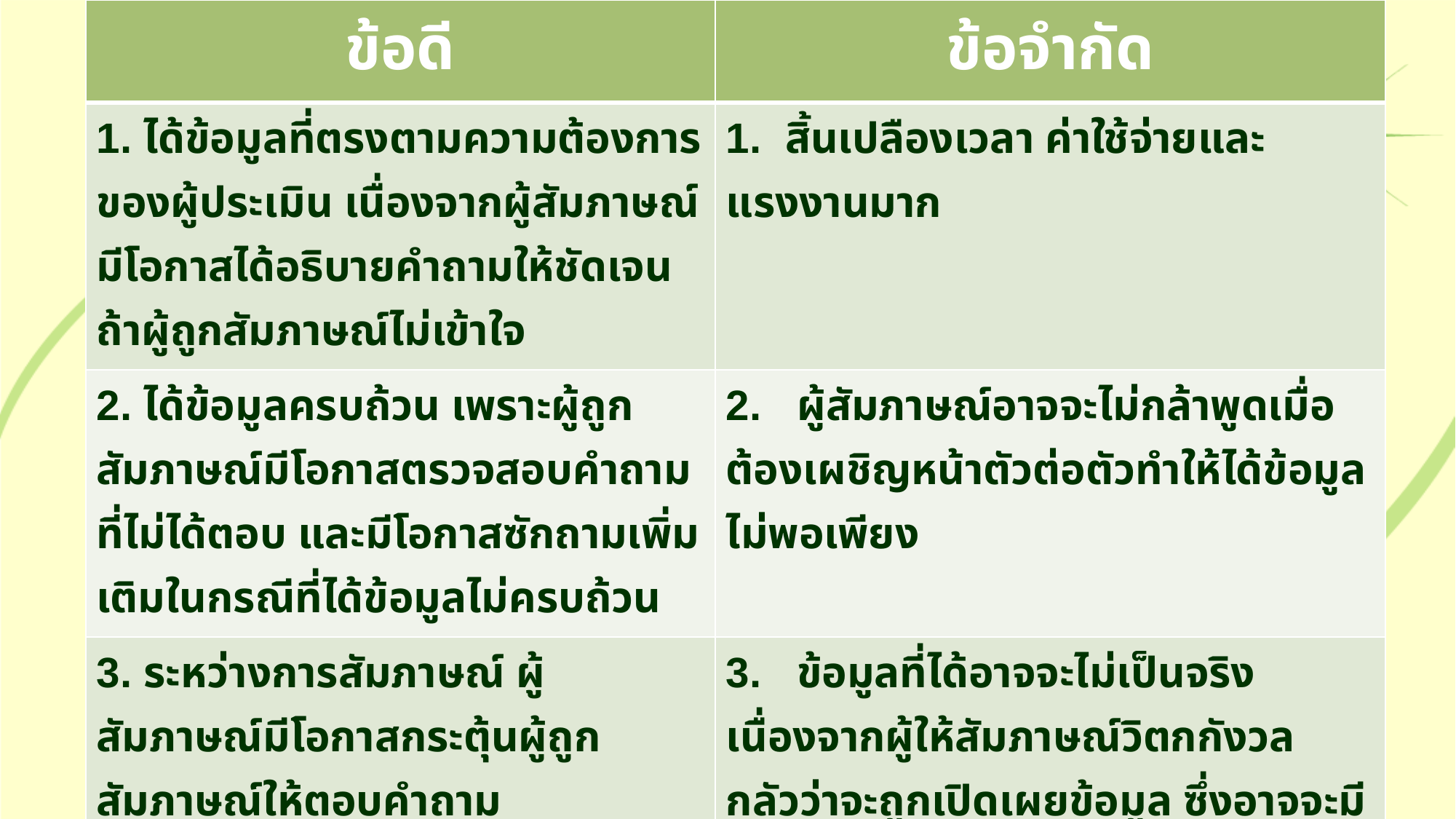

| ข้อดี | ข้อจำกัด |
| --- | --- |
| 1. ได้ข้อมูลที่ตรงตามความต้องการของผู้ประเมิน เนื่องจากผู้สัมภาษณ์มีโอกาสได้อธิบายคำถามให้ชัดเจนถ้าผู้ถูกสัมภาษณ์ไม่เข้าใจ | 1. สิ้นเปลืองเวลา ค่าใช้จ่ายและแรงงานมาก |
| 2. ได้ข้อมูลครบถ้วน เพราะผู้ถูกสัมภาษณ์มีโอกาสตรวจสอบคำถามที่ไม่ได้ตอบ และมีโอกาสซักถามเพิ่มเติมในกรณีที่ได้ข้อมูลไม่ครบถ้วน | 2. ผู้สัมภาษณ์อาจจะไม่กล้าพูดเมื่อต้องเผชิญหน้าตัวต่อตัวทำให้ได้ข้อมูลไม่พอเพียง |
| 3. ระหว่างการสัมภาษณ์ ผู้สัมภาษณ์มีโอกาสกระตุ้นผู้ถูกสัมภาษณ์ให้ตอบคำถาม | 3. ข้อมูลที่ได้อาจจะไม่เป็นจริง เนื่องจากผู้ให้สัมภาษณ์วิตกกังวล กลัวว่าจะถูกเปิดเผยข้อมูล ซึ่งอาจจะมีผลเสียต่อตนเองหน้าที่การงานและอื่น ๆ |
| 4. ได้ข้อมูลเพิ่มเติมจากที่สัมภาษณ์โดยสังเกตจากภาษากาย เช่น สีหน้า ท่าทาง วาจา ไหวพริบปฏิภาณ เป็นต้น | 4. อาจไม่ได้รับความร่วมมือจากผู้ให้สัมภาษณ์ เพราะไม่เห็นความสำคัญหรือมีความเกรงกลัว หรือไม่มีเวลาจะให้สัมภาษณ์ |
| 5. เหมาะสำหรับผู้ที่มีปัญหาในการอ่านและเขียน |  |